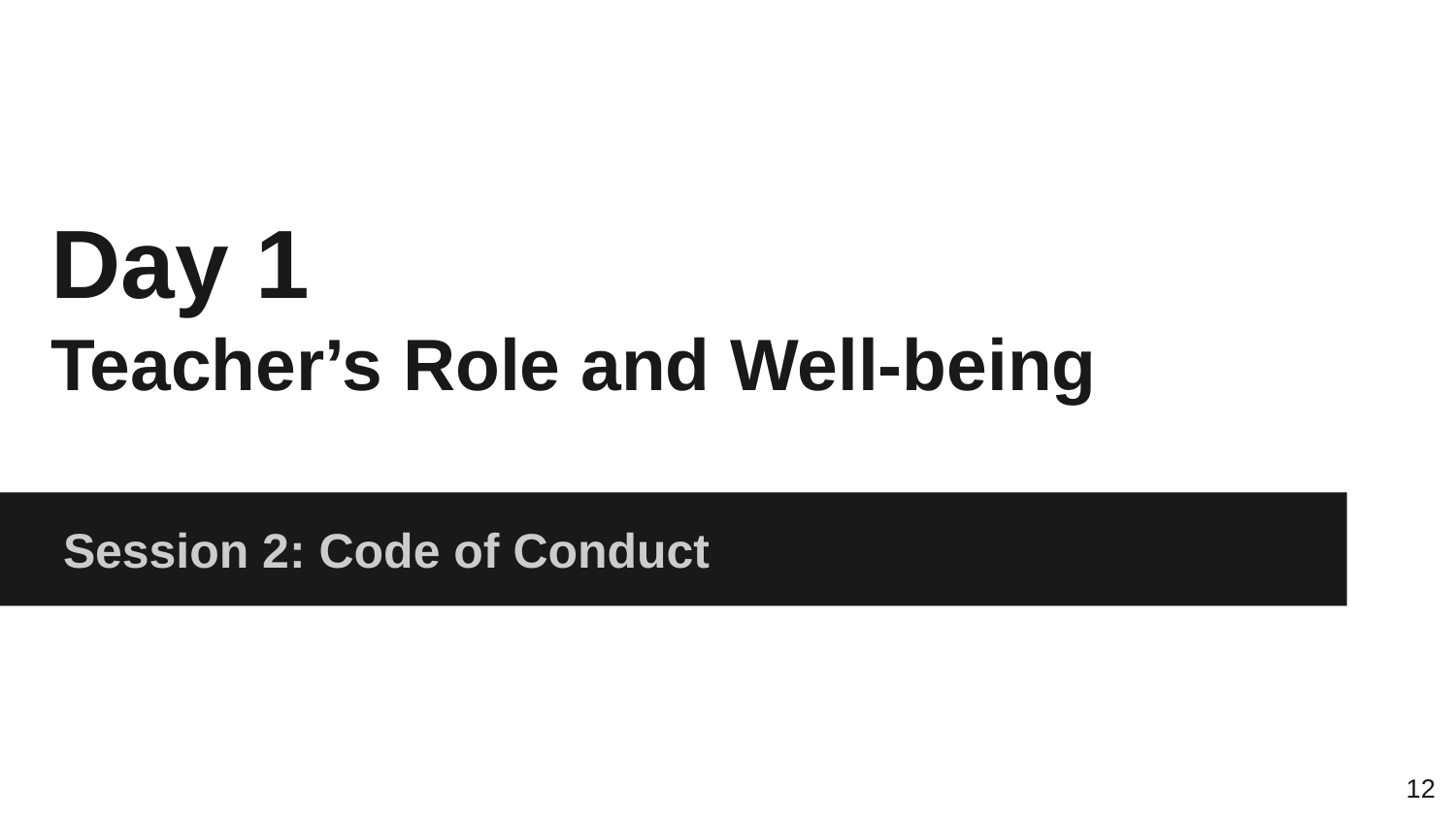

# Day 1
Teacher’s Role and Well-being
Session 2: Code of Conduct
12